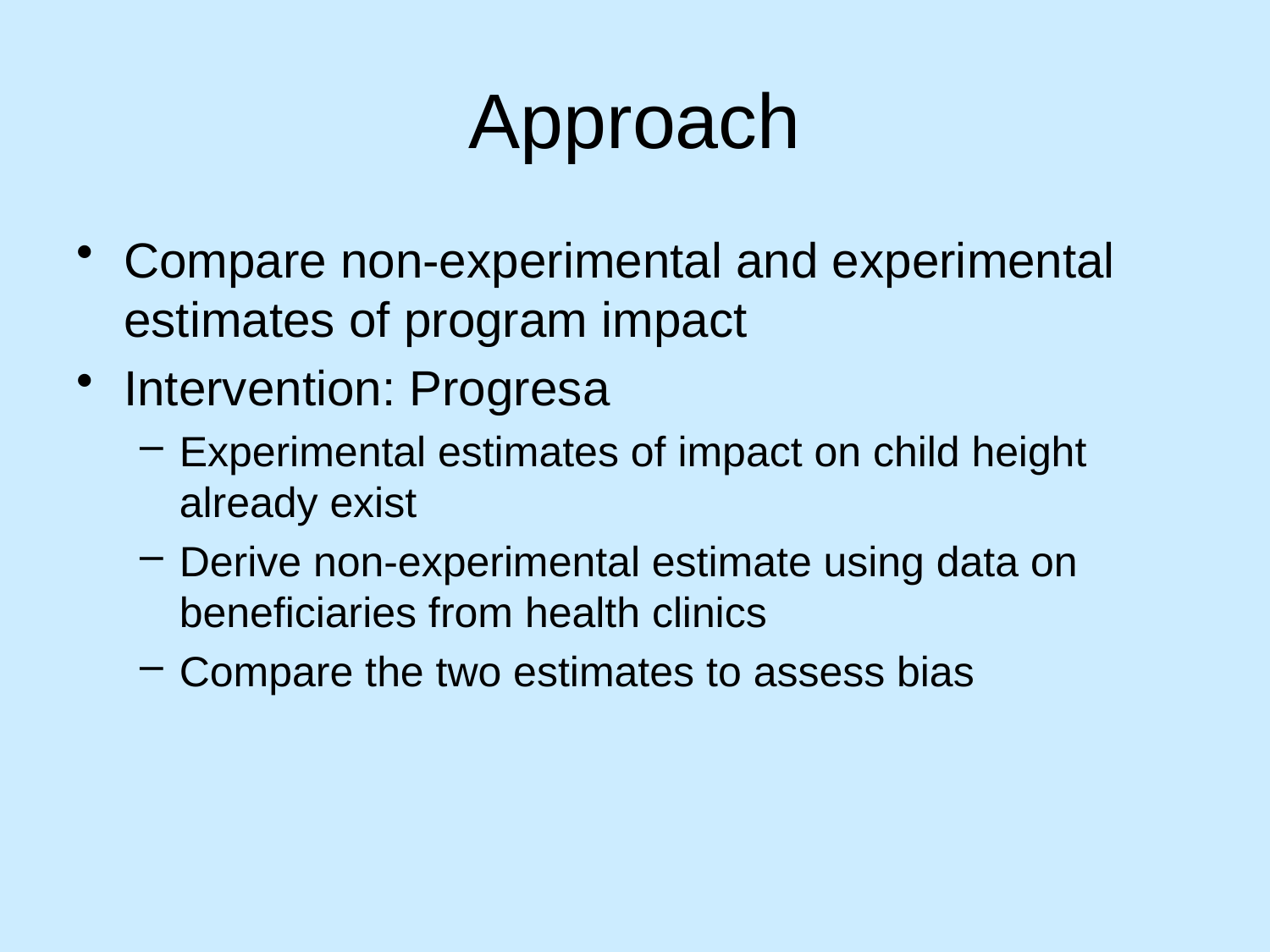

# Approach
Compare non-experimental and experimental estimates of program impact
Intervention: Progresa
Experimental estimates of impact on child height already exist
Derive non-experimental estimate using data on beneficiaries from health clinics
Compare the two estimates to assess bias